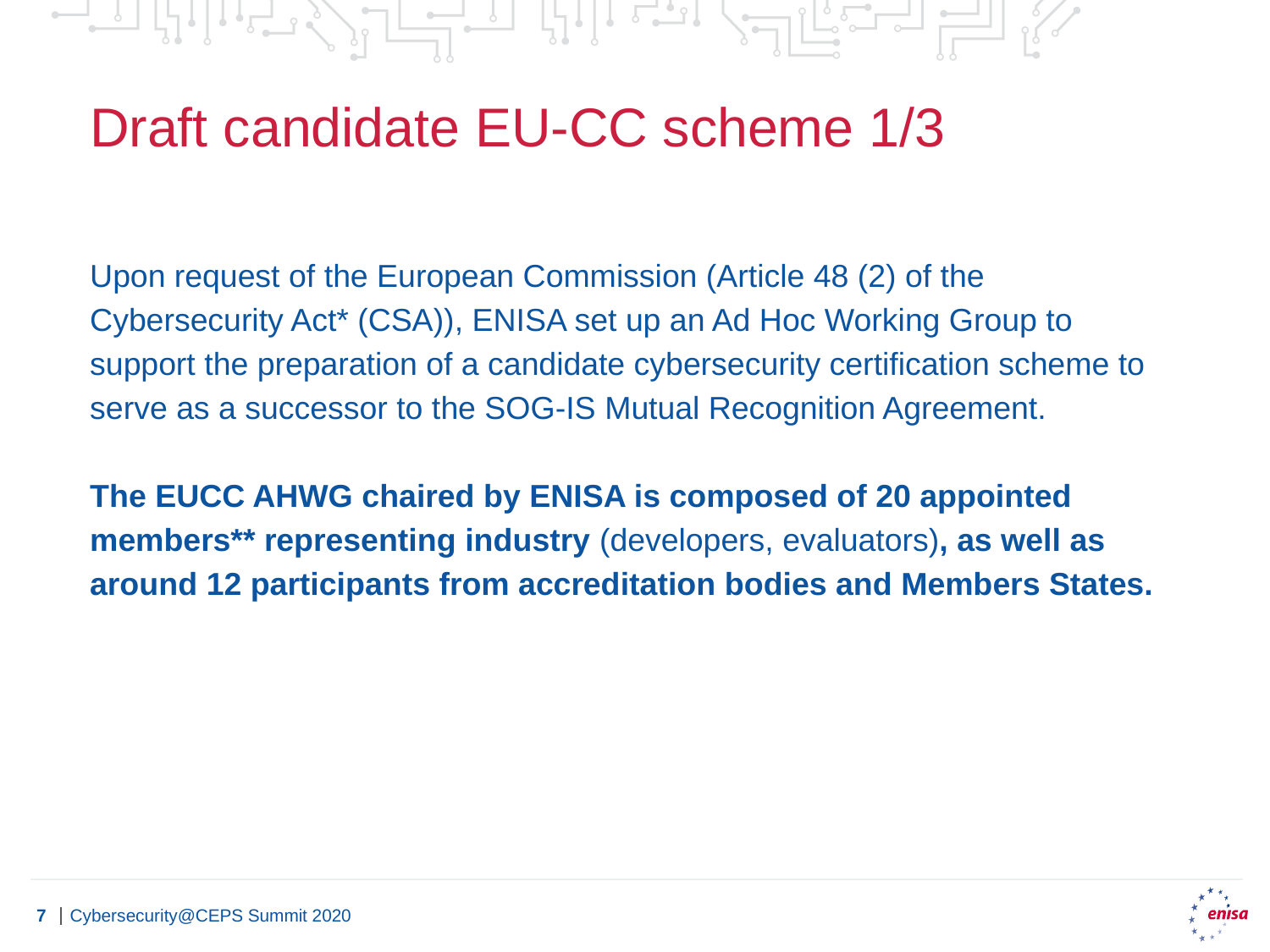

# Draft candidate EU-CC scheme 1/3
Upon request of the European Commission (Article 48 (2) of the Cybersecurity Act* (CSA)), ENISA set up an Ad Hoc Working Group to support the preparation of a candidate cybersecurity certification scheme to serve as a successor to the SOG-IS Mutual Recognition Agreement.

The EUCC AHWG chaired by ENISA is composed of 20 appointed members** representing industry (developers, evaluators), as well as around 12 participants from accreditation bodies and Members States.

Cybersecurity@CEPS Summit 2020